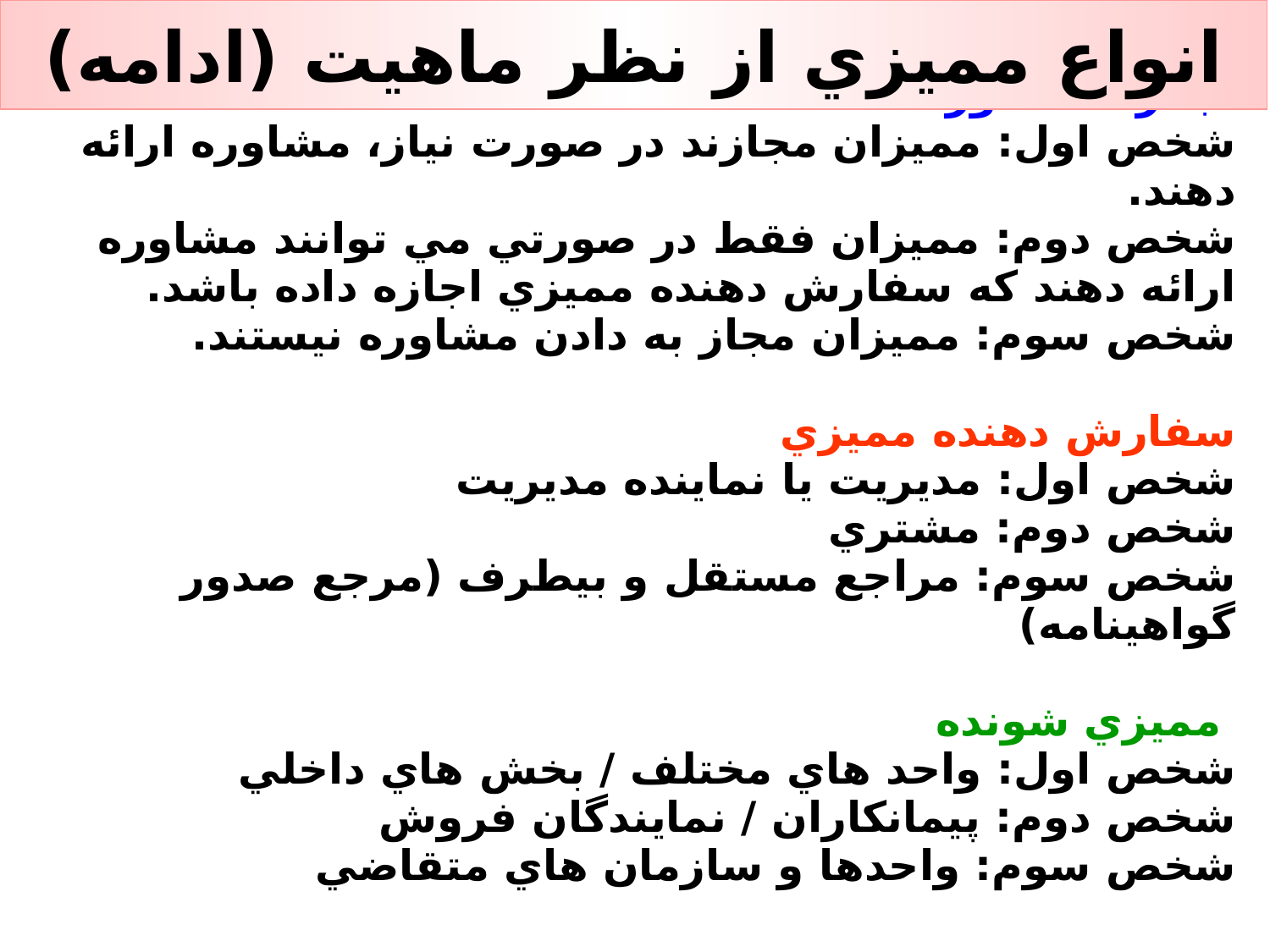

انواع مميزي از نظر ماهيت (ادامه)
اجـازه مشـاوره
شخص اول: مميزان مجازند در صورت نياز، مشاوره ارائه دهند.
شخص دوم: مميزان فقط در صورتي مي توانند مشاوره ارائه دهند كه سفارش دهنده مميزي اجازه داده باشد.
شخص سوم: مميزان مجاز به دادن مشاوره نيستند.
 
سفارش دهنده مميزي
شخص اول: مديريت يا نماينده مديريت
شخص دوم: مشتري
شخص سوم: مراجع مستقل و بي‍طرف (مرجع صدور گواهينامه)
 
 مميزي شونده
شخص اول: واحد هاي مختلف / بخش هاي داخلي
شخص دوم: پيمانكاران / نمايندگان فروش
شخص سوم: واحدها و سازمان هاي متقاضي